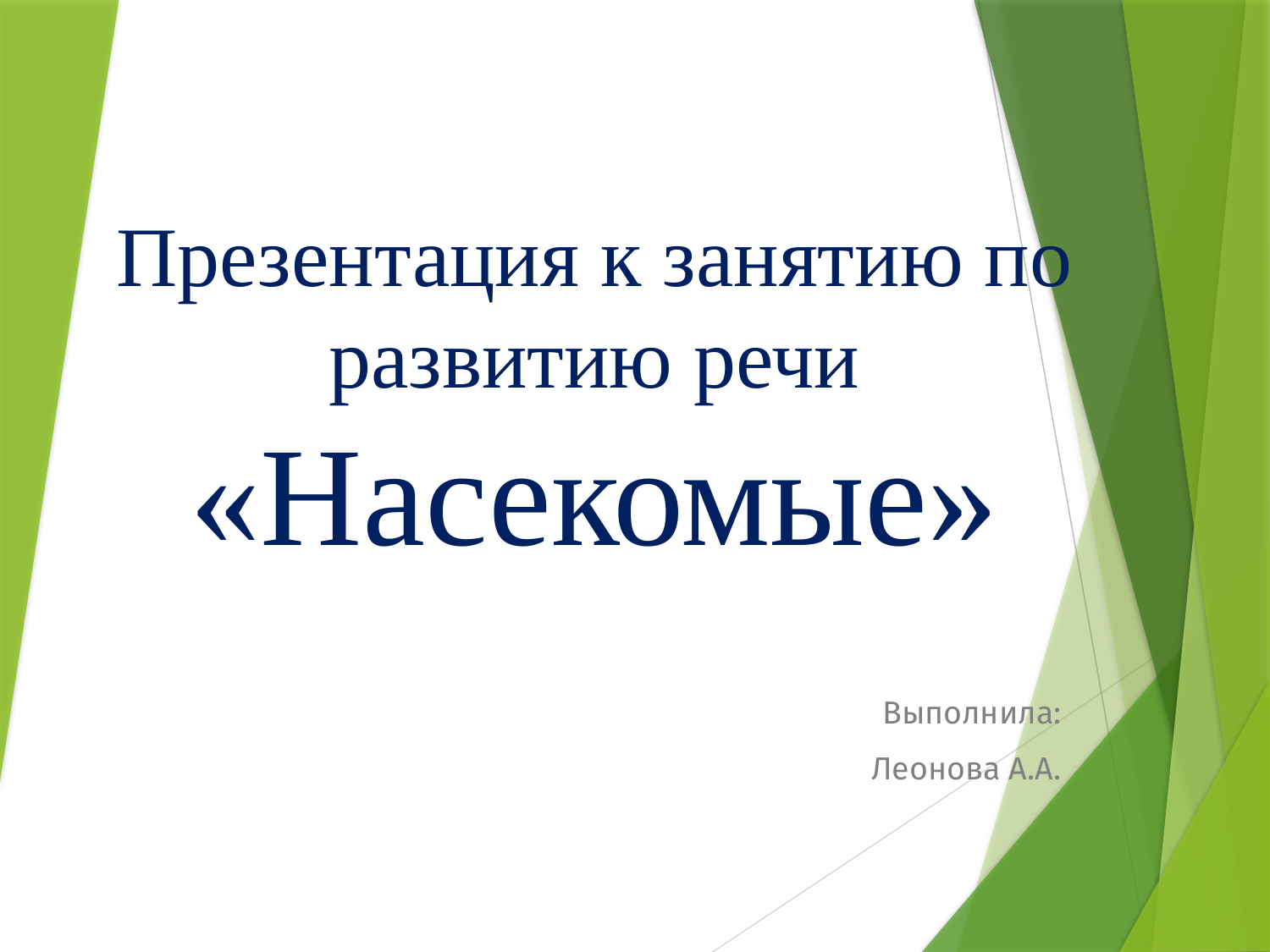

# Презентация к занятию по развитию речи «Насекомые»
Выполнила:
Леонова А.А.